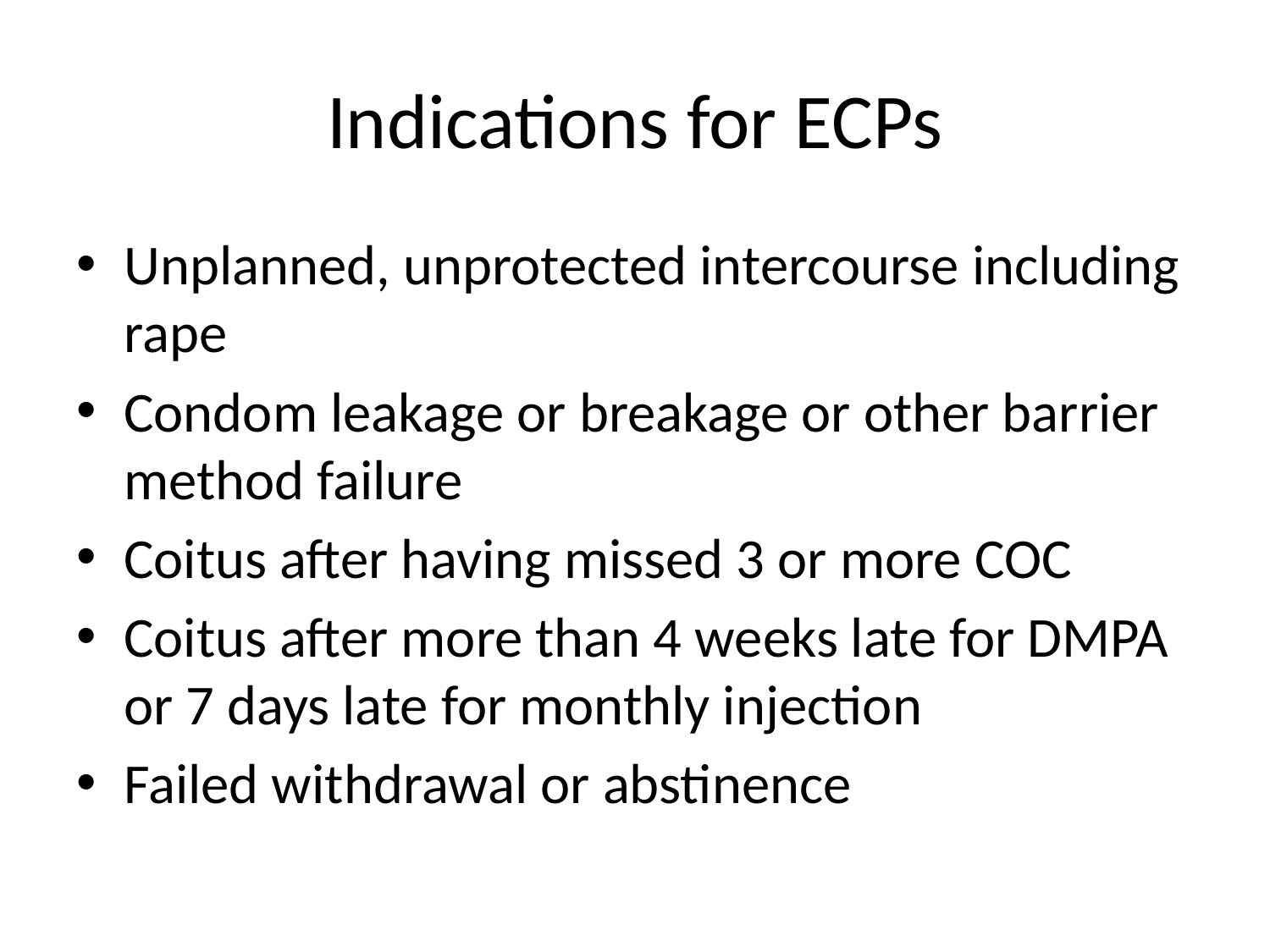

# Indications for ECPs
Unplanned, unprotected intercourse including rape
Condom leakage or breakage or other barrier method failure
Coitus after having missed 3 or more COC
Coitus after more than 4 weeks late for DMPA or 7 days late for monthly injection
Failed withdrawal or abstinence